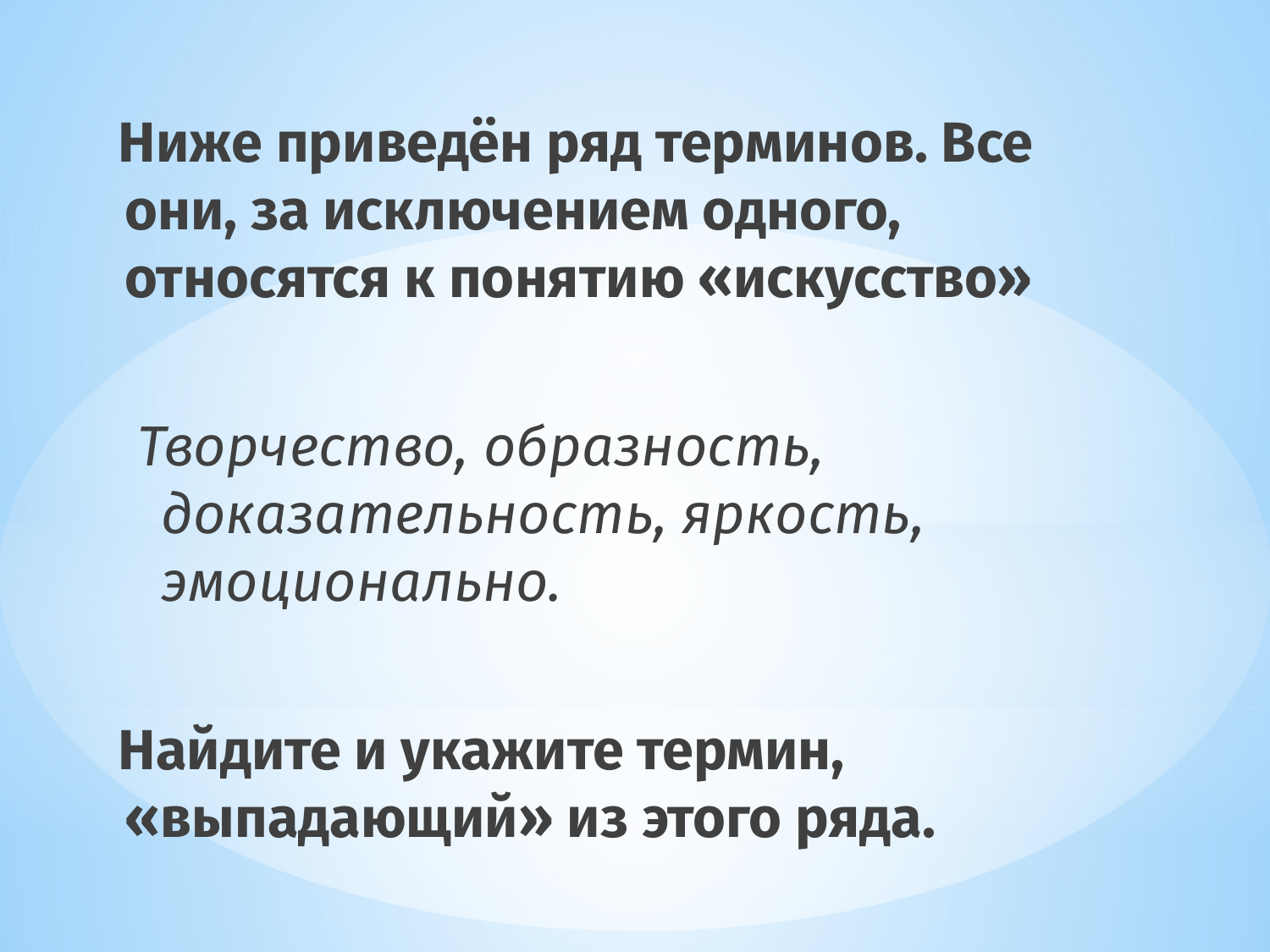

Ниже приведён ряд терминов. Все они, за исключением одного, относятся к понятию «искусство»

Творчество, образность, доказательность, яркость, эмоционально.

Найдите и укажите термин, «выпадающий» из этого ряда.
#